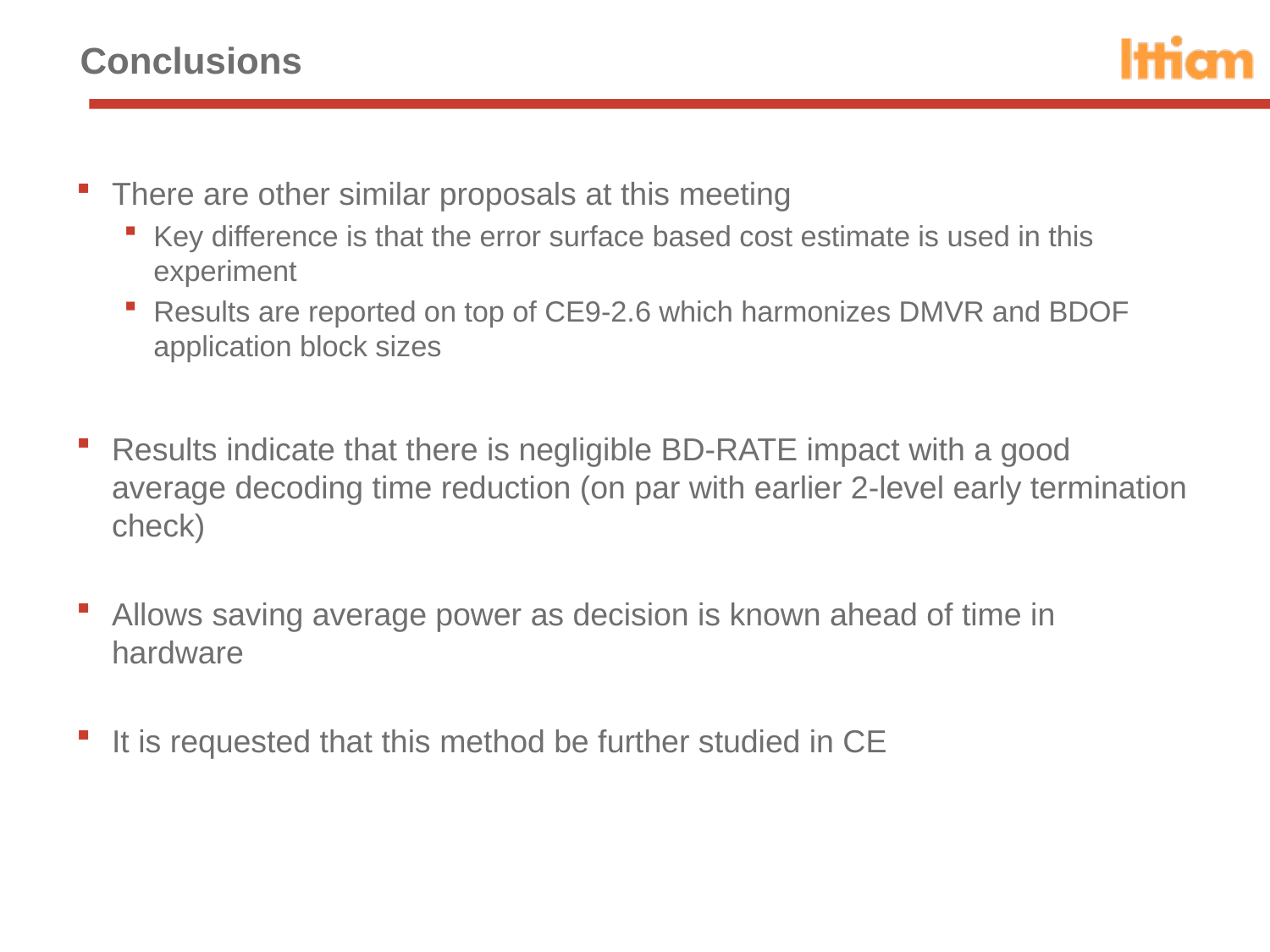

# Conclusions
There are other similar proposals at this meeting
Key difference is that the error surface based cost estimate is used in this experiment
Results are reported on top of CE9-2.6 which harmonizes DMVR and BDOF application block sizes

Results indicate that there is negligible BD-RATE impact with a good average decoding time reduction (on par with earlier 2-level early termination check)

Allows saving average power as decision is known ahead of time in hardware

It is requested that this method be further studied in CE